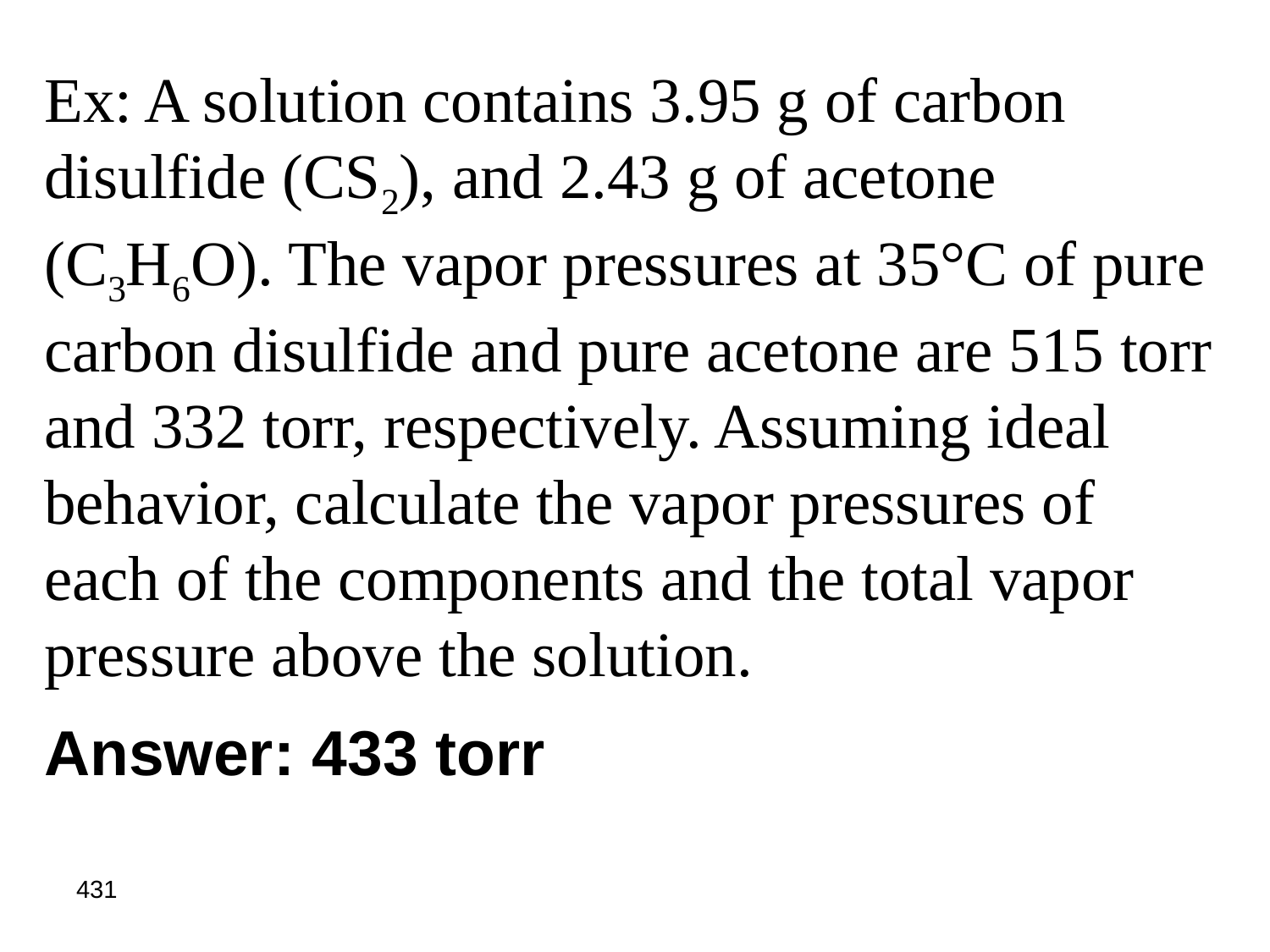

Ex: A solution contains 3.95 g of carbon disulfide (CS2), and 2.43 g of acetone (C3H6O). The vapor pressures at 35°C of pure carbon disulfide and pure acetone are 515 torr and 332 torr, respectively. Assuming ideal behavior, calculate the vapor pressures of each of the components and the total vapor pressure above the solution.
Answer: 433 torr
431